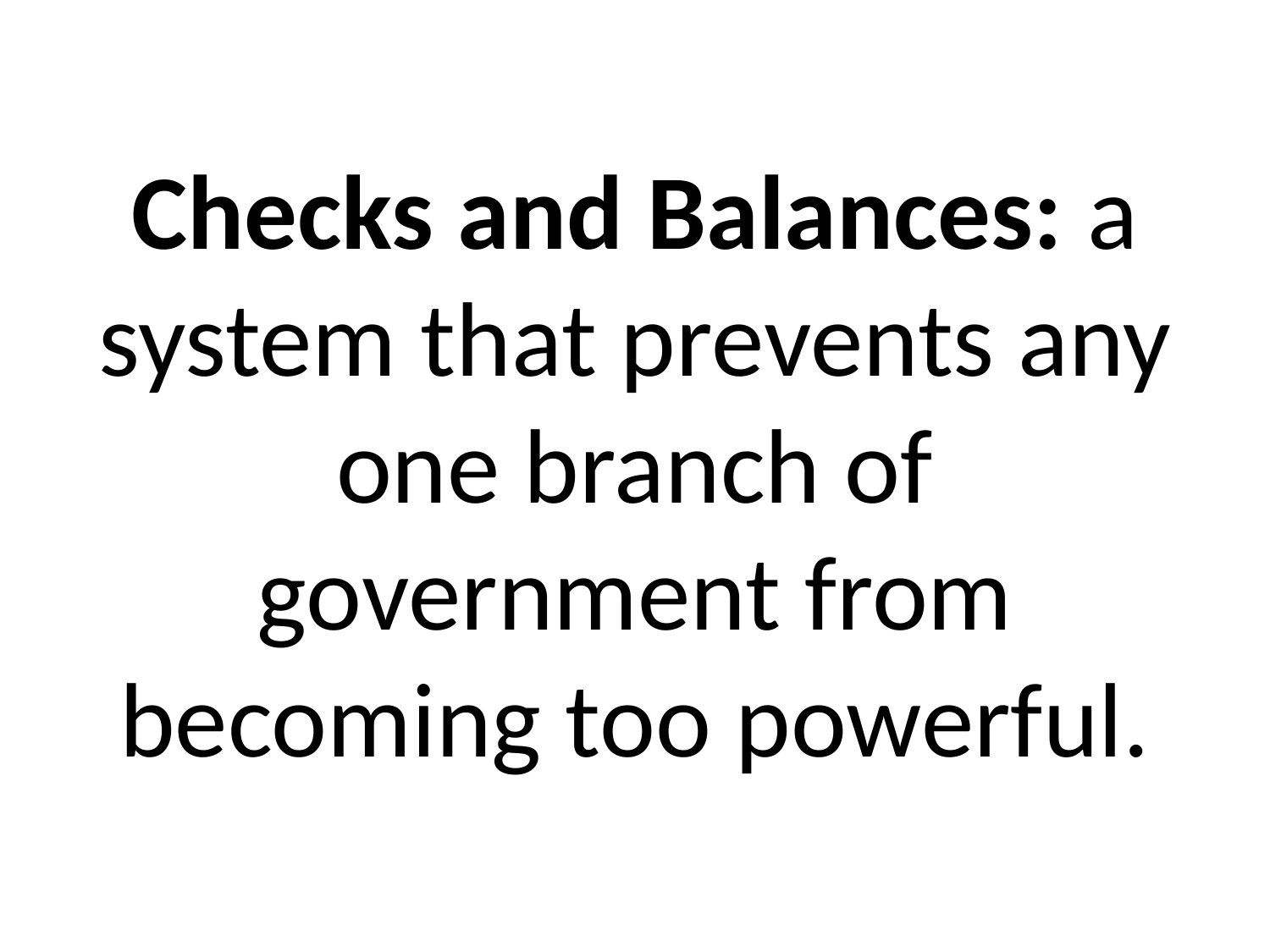

# Checks and Balances: a system that prevents any one branch of government from becoming too powerful.